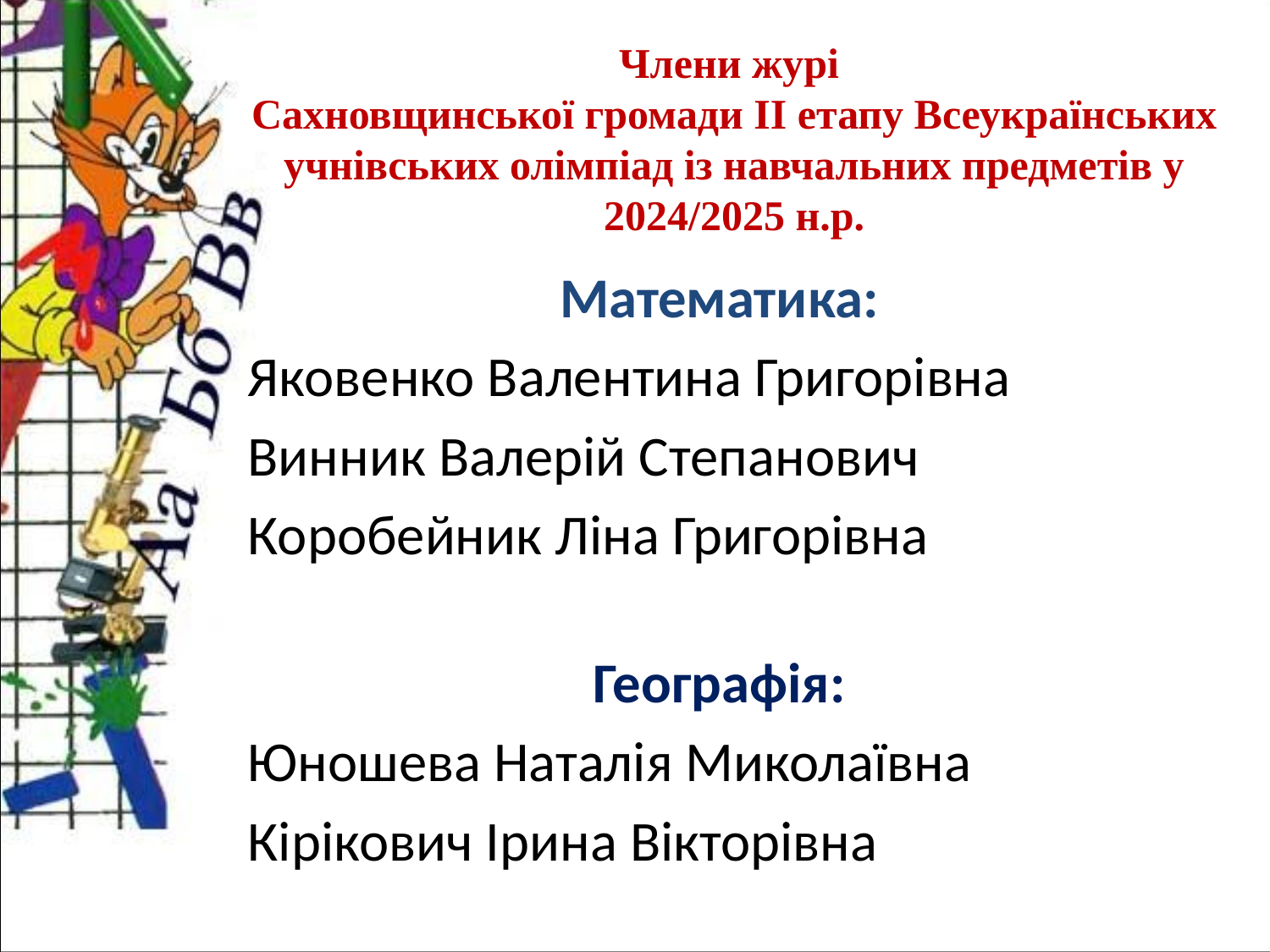

Члени журі
Сахновщинської громади ІІ етапу Всеукраїнських учнівських олімпіад із навчальних предметів у 2024/2025 н.р.

Математика:
Яковенко Валентина Григорівна
Винник Валерій Степанович
Коробейник Ліна Григорівна

Географія:
Юношева Наталія Миколаївна
Кірікович Ірина Вікторівна